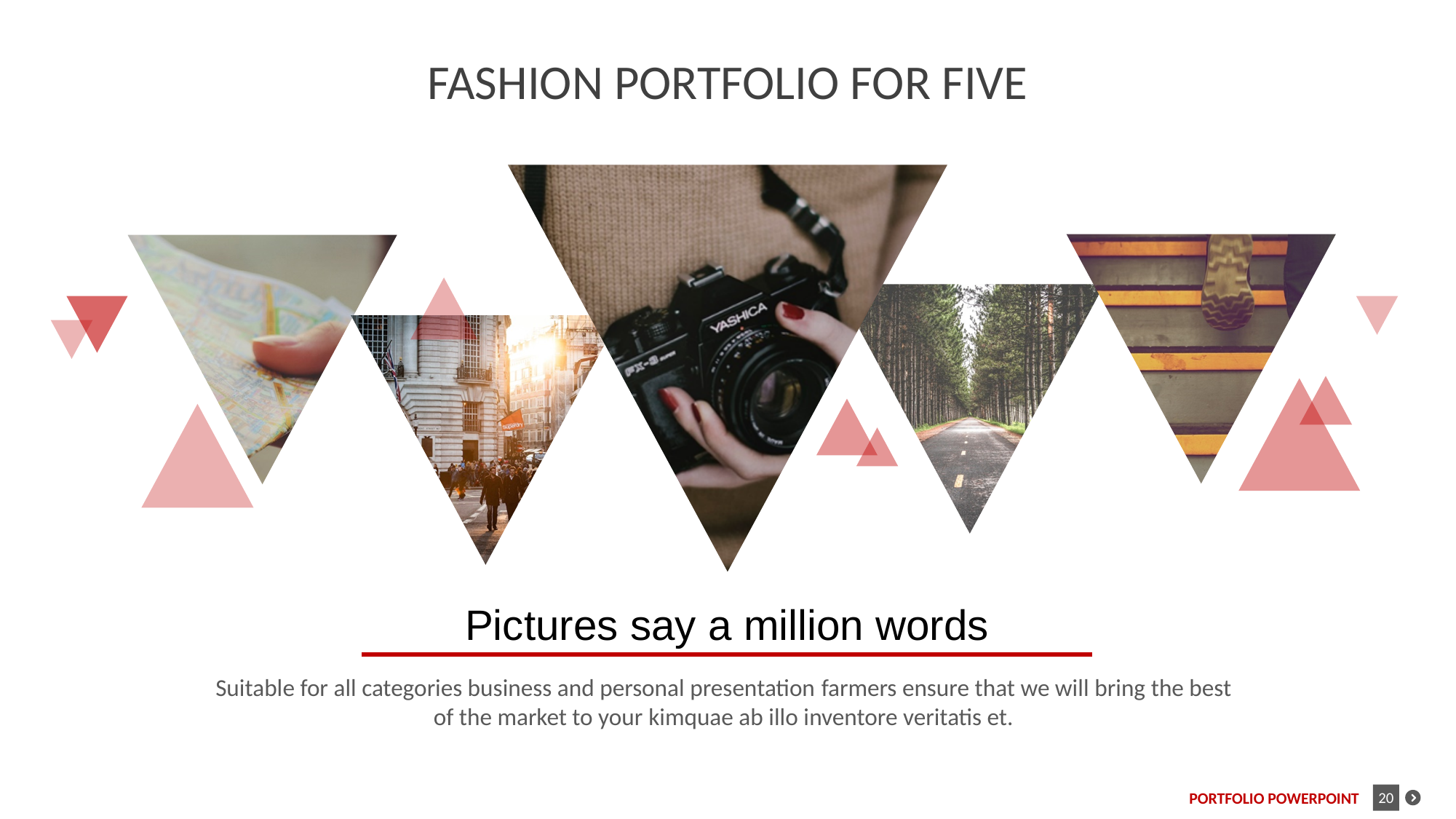

FASHION PORTFOLIO FOR FIVE

Pictures say a million words
Suitable for all categories business and personal presentation farmers ensure that we will bring the best of the market to your kimquae ab illo inventore veritatis et.
20

PORTFOLIO POWERPOINT